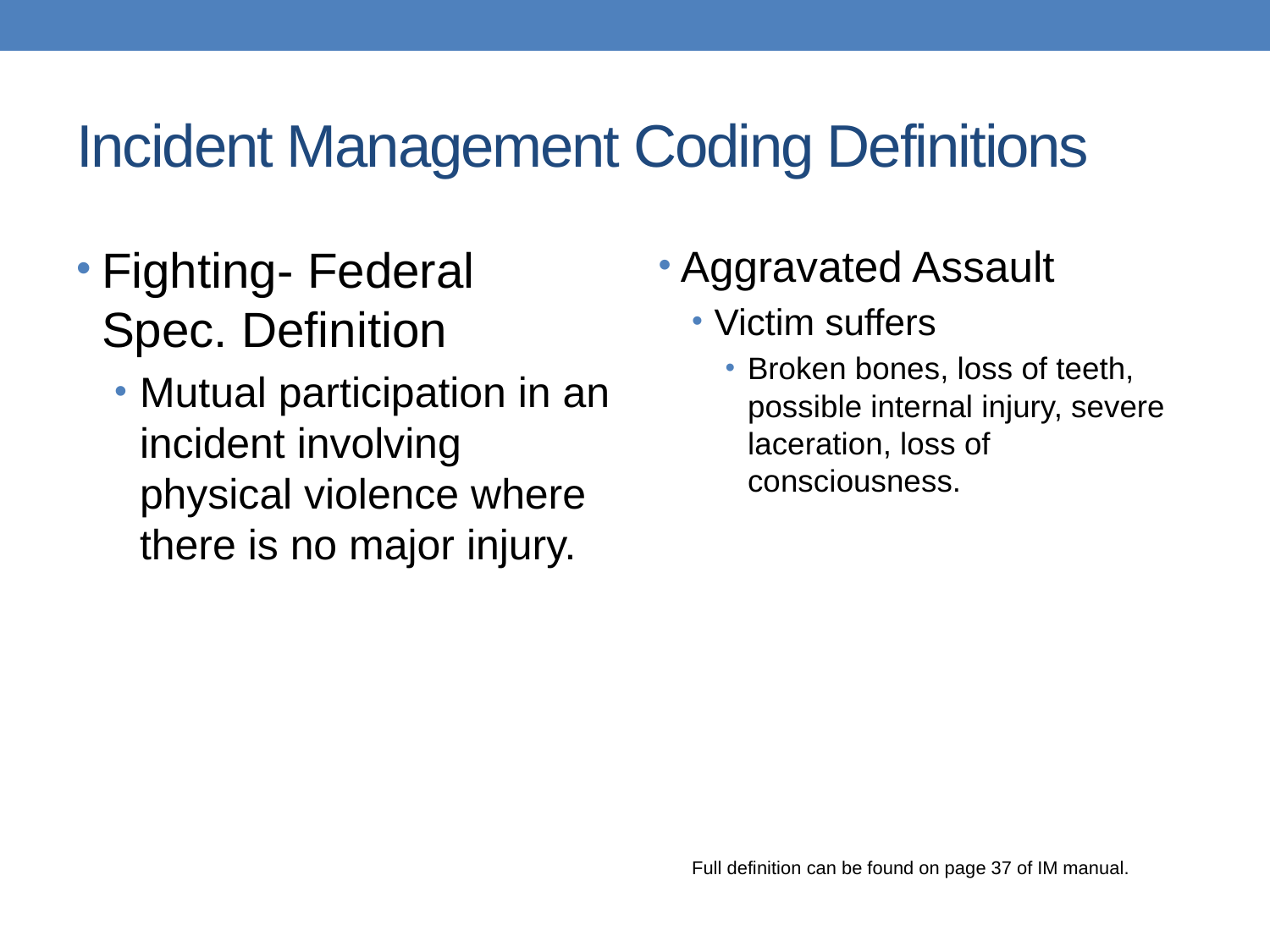

# Incident Management Coding Definitions
Fighting- Federal  Spec. Definition
Mutual participation in an incident involving physical violence where there is no major injury.
Aggravated Assault
Victim suffers
Broken bones, loss of teeth, possible internal injury, severe laceration, loss of consciousness.

Full definition can be found on page 37 of IM manual.